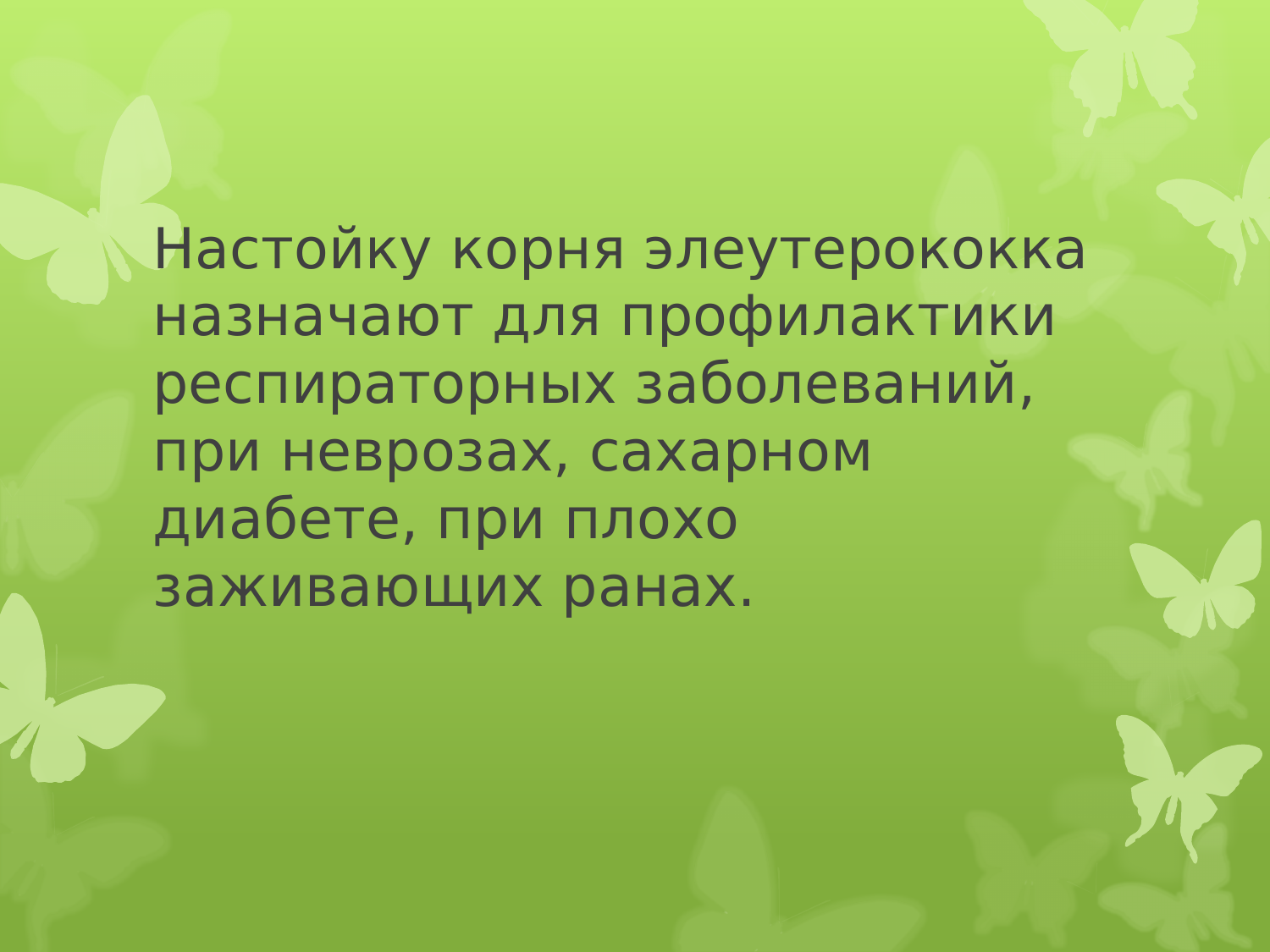

# Настойку корня элеутерококка назначают для профилактики респираторных заболеваний, при неврозах, сахарном диабете, при плохо заживающих ранах.